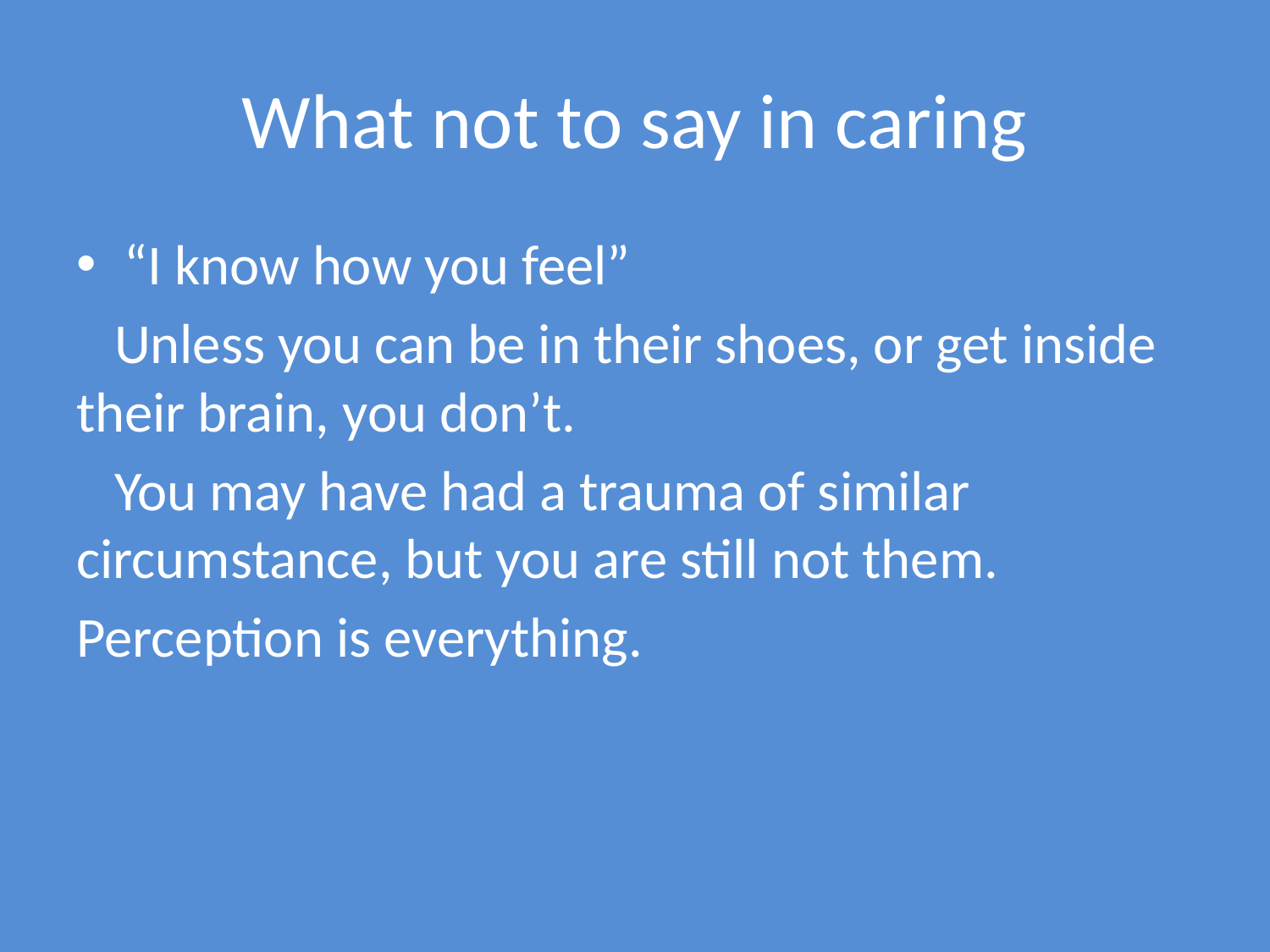

# What not to say in caring
“I know how you feel”
   Unless you can be in their shoes, or get inside their brain, you don’t.
   You may have had a trauma of similar circumstance, but you are still not them.
Perception is everything.